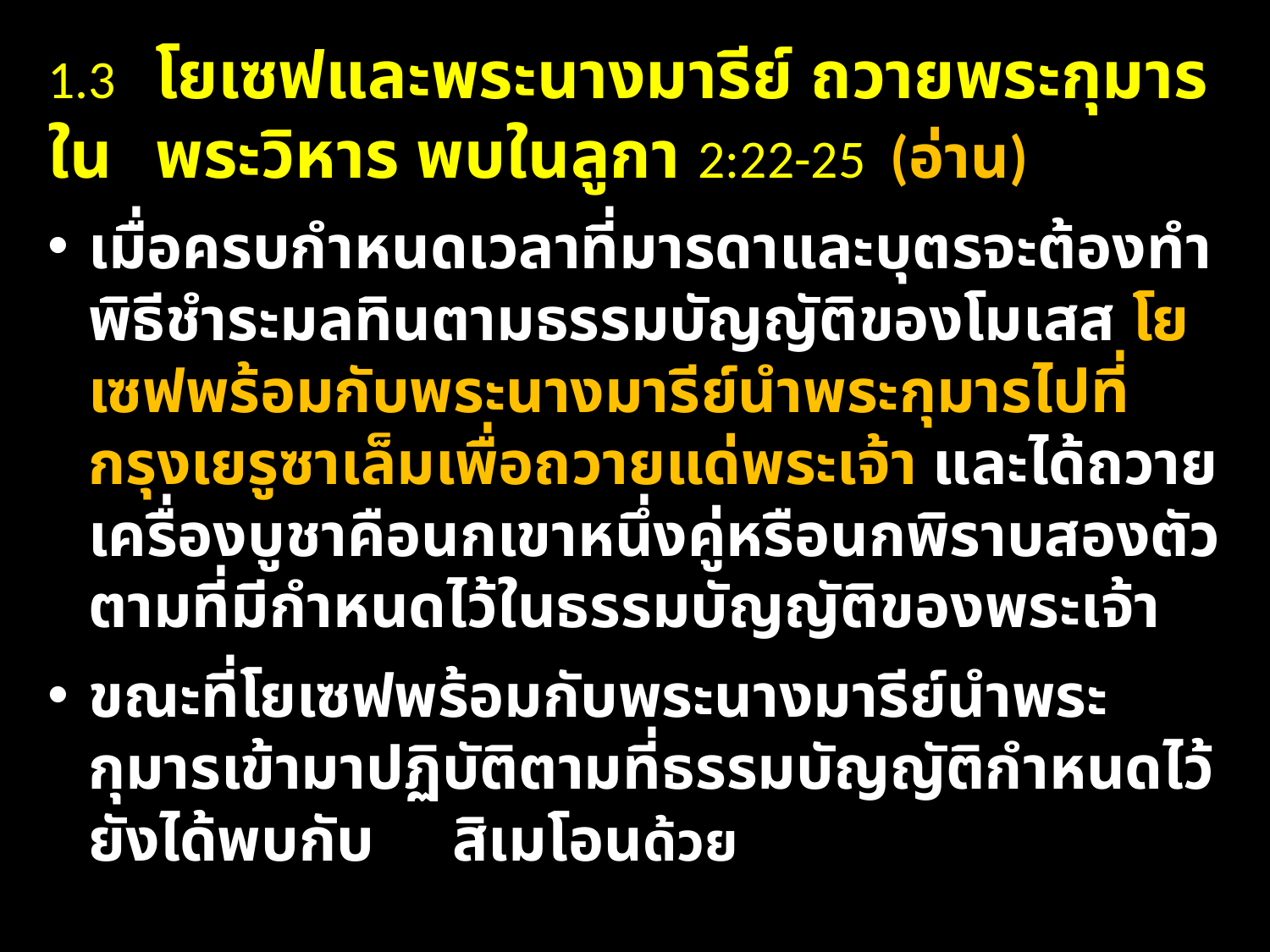

1.3 	โยเซฟและพระนางมารีย์ ถวายพระกุมารใน 	พระวิหาร พบในลูกา 2:22-25  (อ่าน)
เมื่อ​ครบ​กำหนด​เวลา​ที่​มารดา​และ​บุตร​จะ​ต้อง​ทำ​พิธี​ชำระ​มลทินตาม​ธรรม​บัญญัติ​ของ​โมเสส โยเซฟ​พร้อมกับ​พระ​นาง​มา​รีย์​นำ​พระ​กุมาร​ไป​ที่​กรุง​เย​รู​ซา​เล็ม​เพื่อ​ถวาย​แด่​พระ​เจ้า และได้​ถวาย​เครื่อง​บูชา​คือ​นกเขา​หนึ่ง​คู่​หรือ​นกพิราบ​สอง​ตัวตาม​ที่​มี​กำหนด​ไว้​ใน​ธรรม​บัญญัติ​ของ​พระ​เจ้า
ขณะที่​โย​เซฟ​พร้อมกับ​พระ​นาง​มา​รีย์​นำ​พระ​กุมาร​เข้า​มา​ปฏิบัติ​ตาม​ที่​ธรรม​บัญญัติ​กำหนด​ไว้ ยังได้พบกับ     สิ​เม​โอน​ด้วย